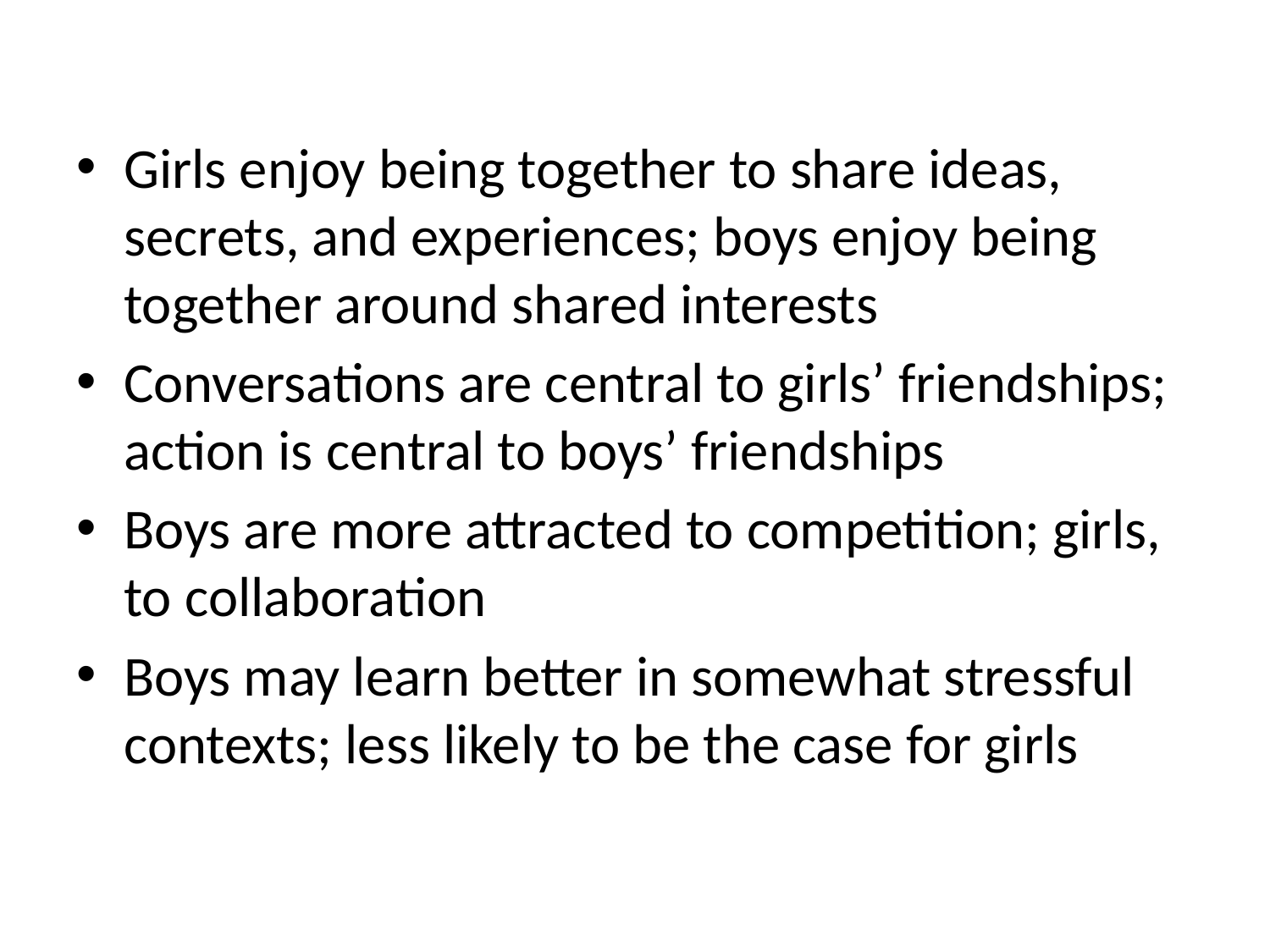

#
Girls enjoy being together to share ideas, secrets, and experiences; boys enjoy being together around shared interests
Conversations are central to girls’ friendships; action is central to boys’ friendships
Boys are more attracted to competition; girls, to collaboration
Boys may learn better in somewhat stressful contexts; less likely to be the case for girls